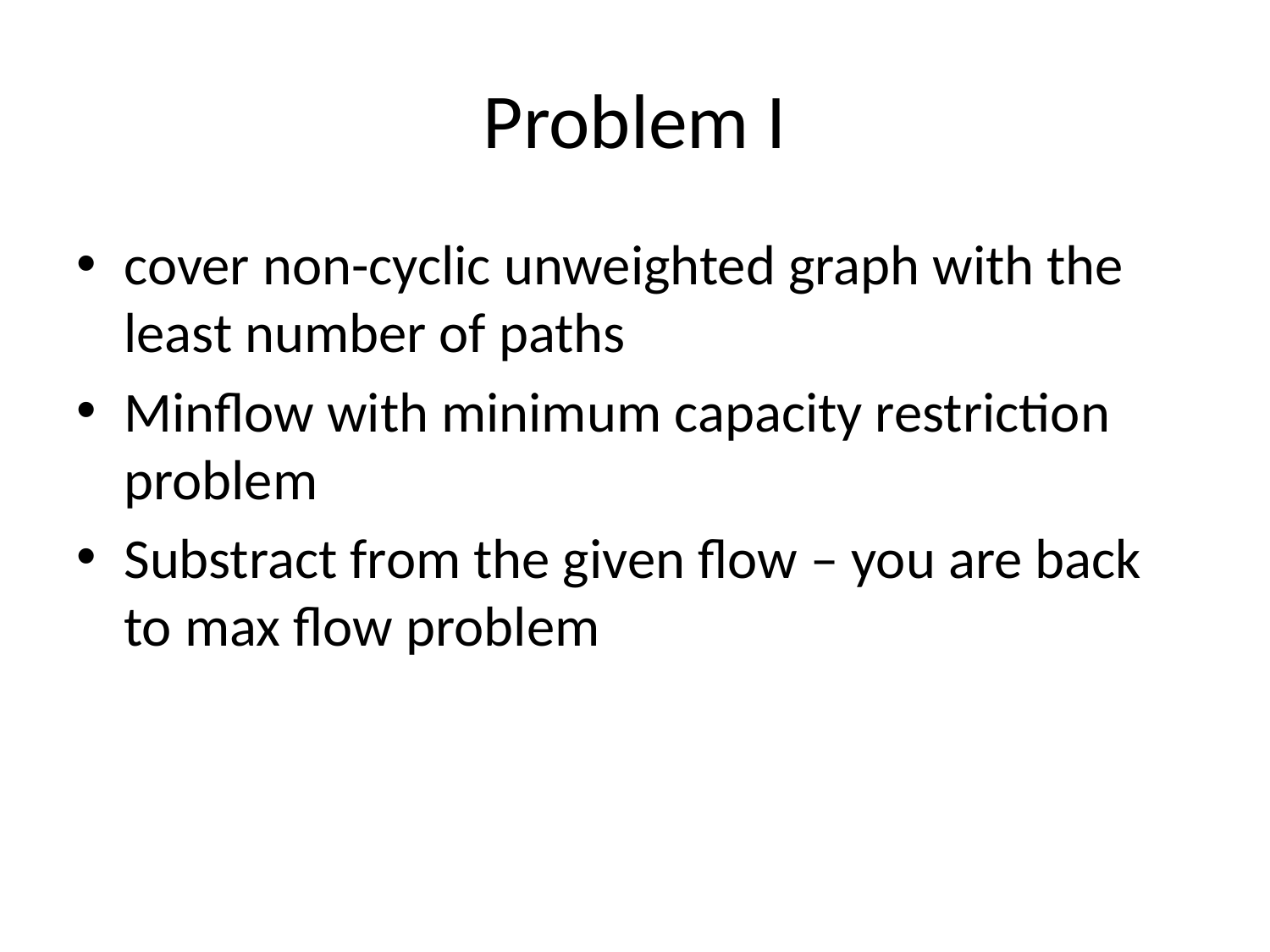

# Problem I
cover non-cyclic unweighted graph with the least number of paths
Minflow with minimum capacity restriction problem
Substract from the given flow – you are back to max flow problem